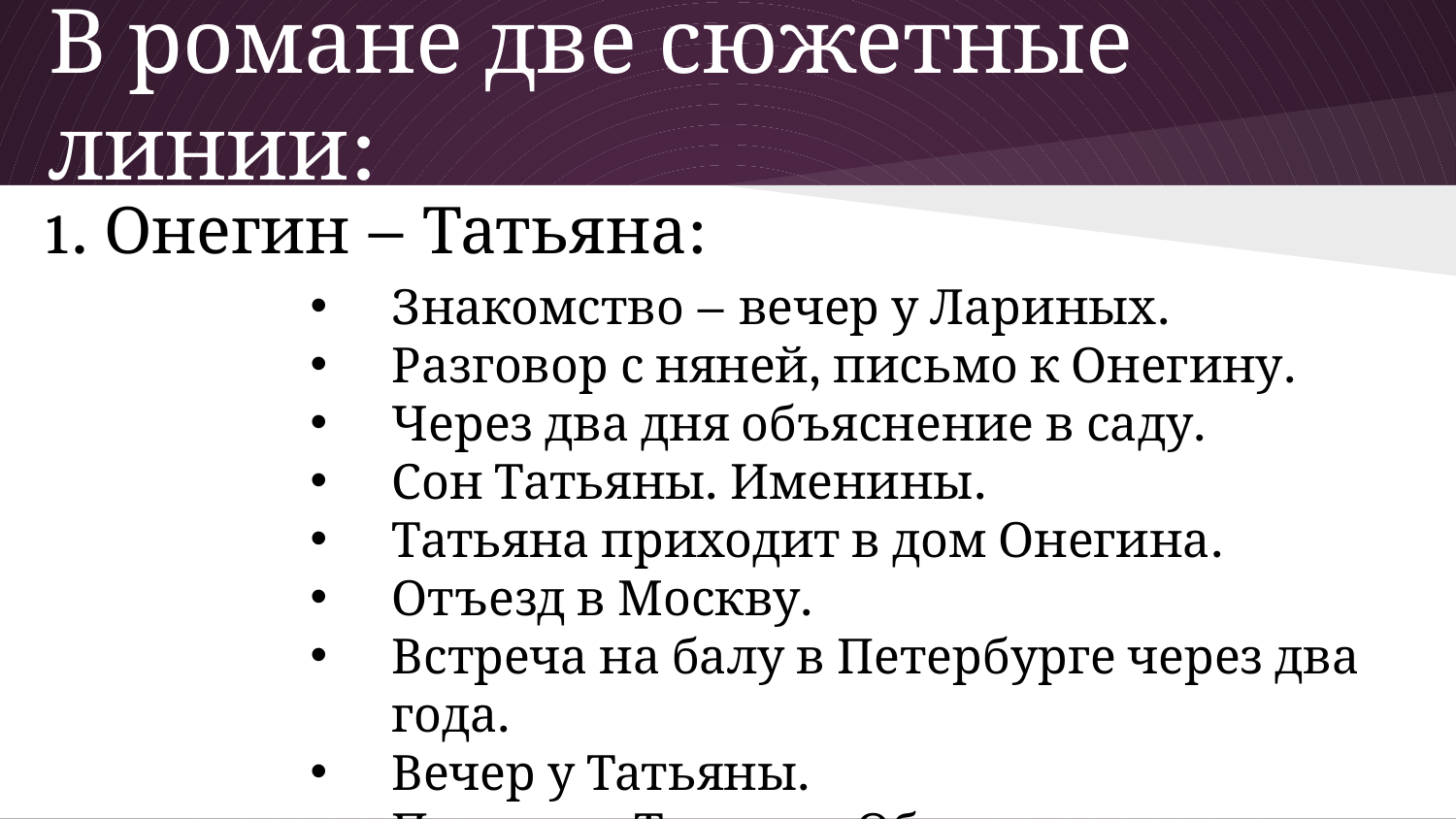

# В романе две сюжетные линии:
1. Онегин – Татьяна:
Знакомство – вечер у Лариных.
Разговор с няней, письмо к Онегину.
Через два дня объяснение в саду.
Сон Татьяны. Именины.
Татьяна приходит в дом Онегина.
Отъезд в Москву.
Встреча на балу в Петербурге через два года.
Вечер у Татьяны.
Письмо к Татьяне. Объяснение.